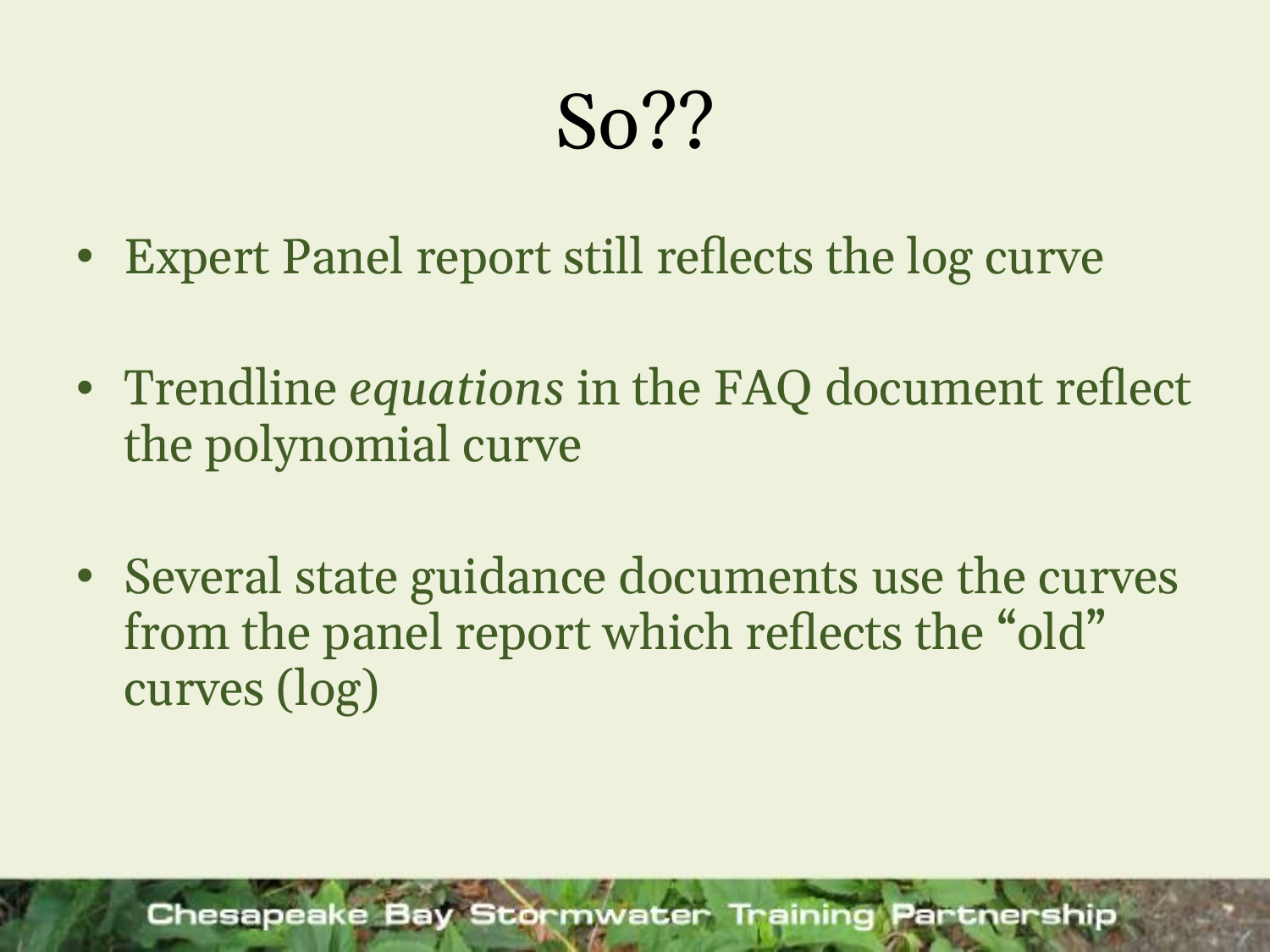

# So??
Expert Panel report still reflects the log curve

Trendline equations in the FAQ document reflect the polynomial curve

Several state guidance documents use the curves from the panel report which reflects the “old” curves (log)